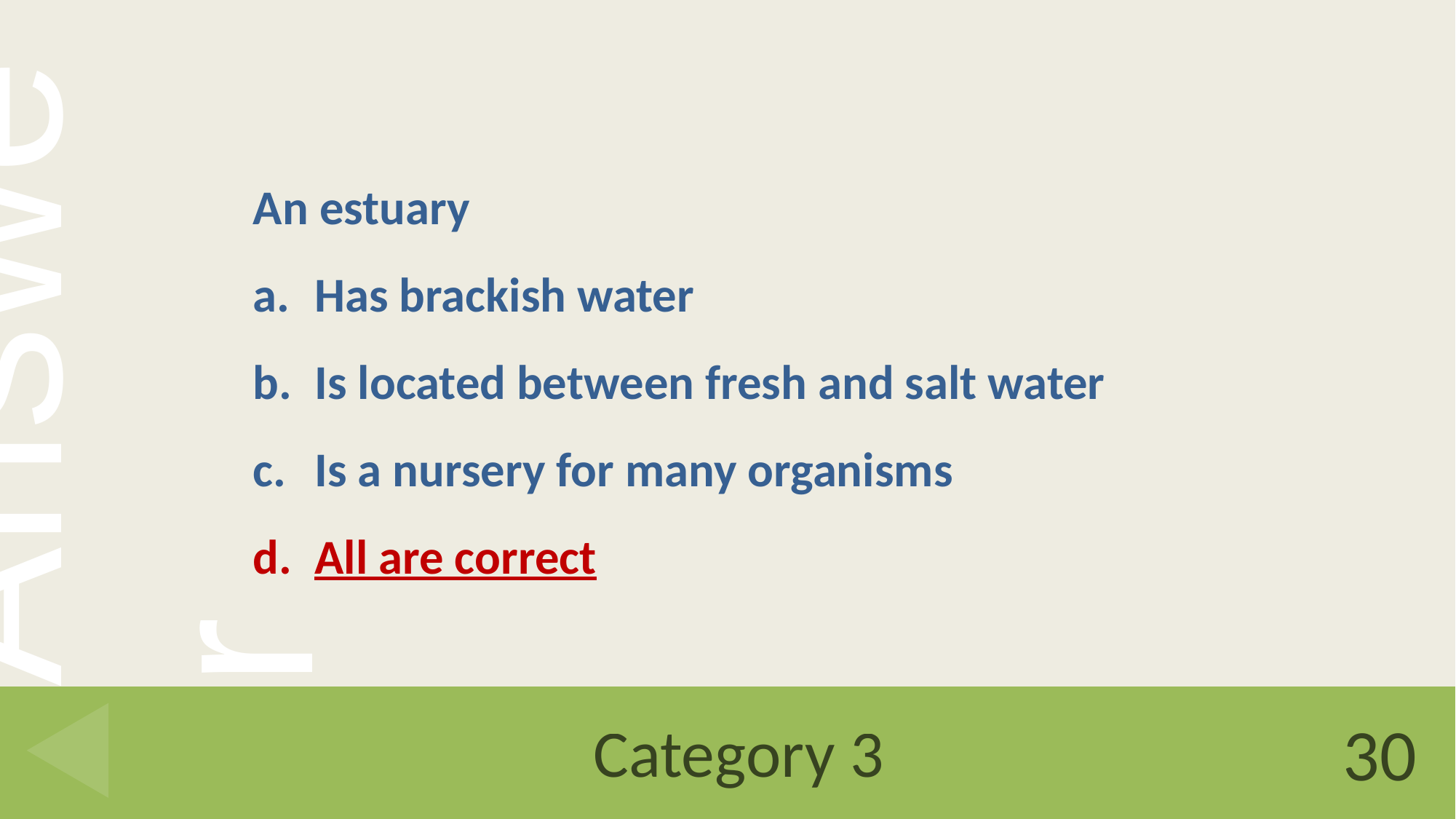

An estuary
Has brackish water
Is located between fresh and salt water
Is a nursery for many organisms
All are correct
# Category 3
30